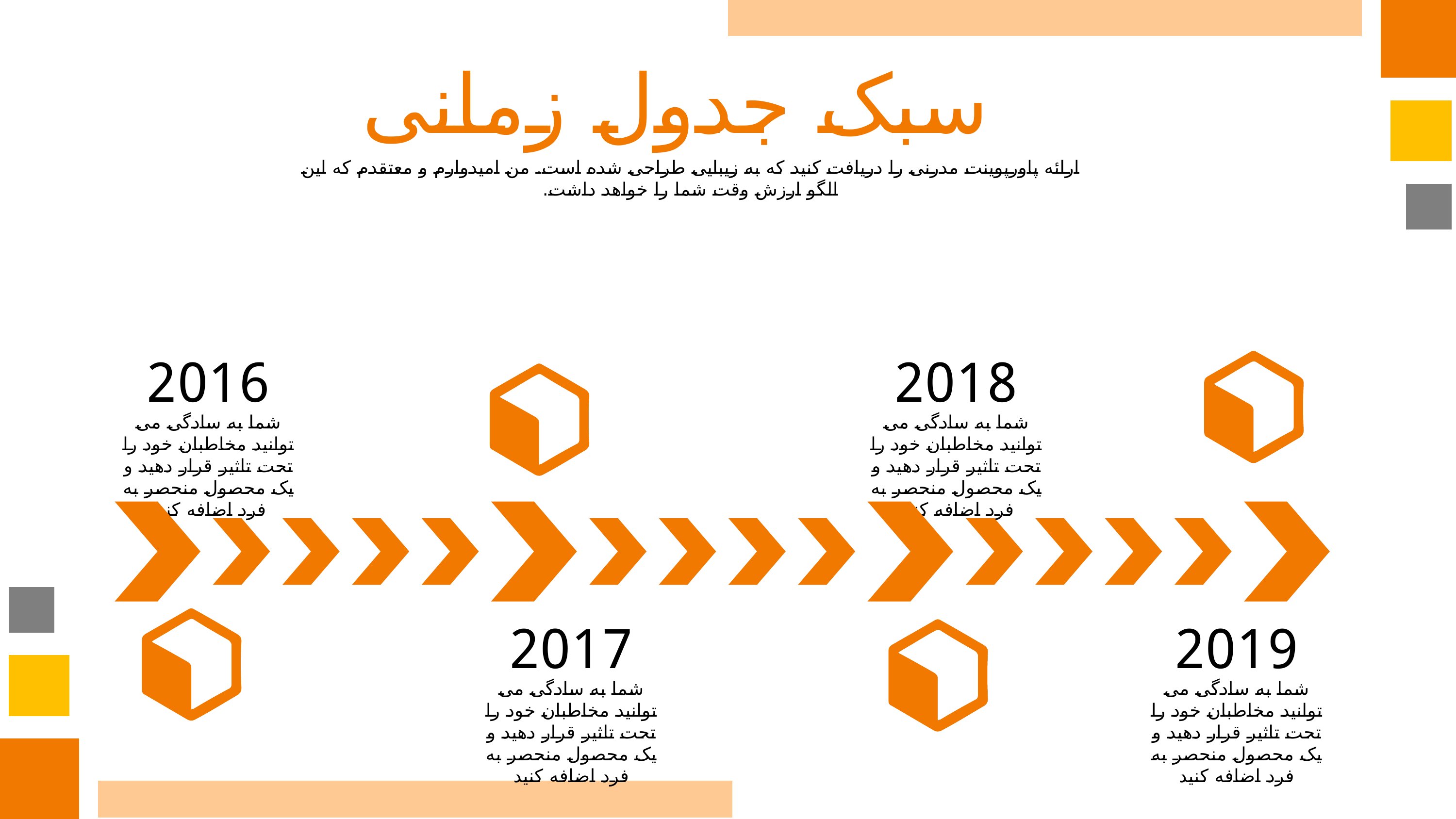

سبک جدول زمانی

ارائه پاورپوینت مدرنی را دریافت کنید که به زیبایی طراحی شده است. من امیدوارم و معتقدم که این الگو ارزش وقت شما را خواهد داشت.

2016
2018

شما به سادگی می توانید مخاطبان خود را تحت تاثیر قرار دهید و یک محصول منحصر به فرد اضافه کنید
شما به سادگی می توانید مخاطبان خود را تحت تاثیر قرار دهید و یک محصول منحصر به فرد اضافه کنید

2017
2019

شما به سادگی می توانید مخاطبان خود را تحت تاثیر قرار دهید و یک محصول منحصر به فرد اضافه کنید
شما به سادگی می توانید مخاطبان خود را تحت تاثیر قرار دهید و یک محصول منحصر به فرد اضافه کنید